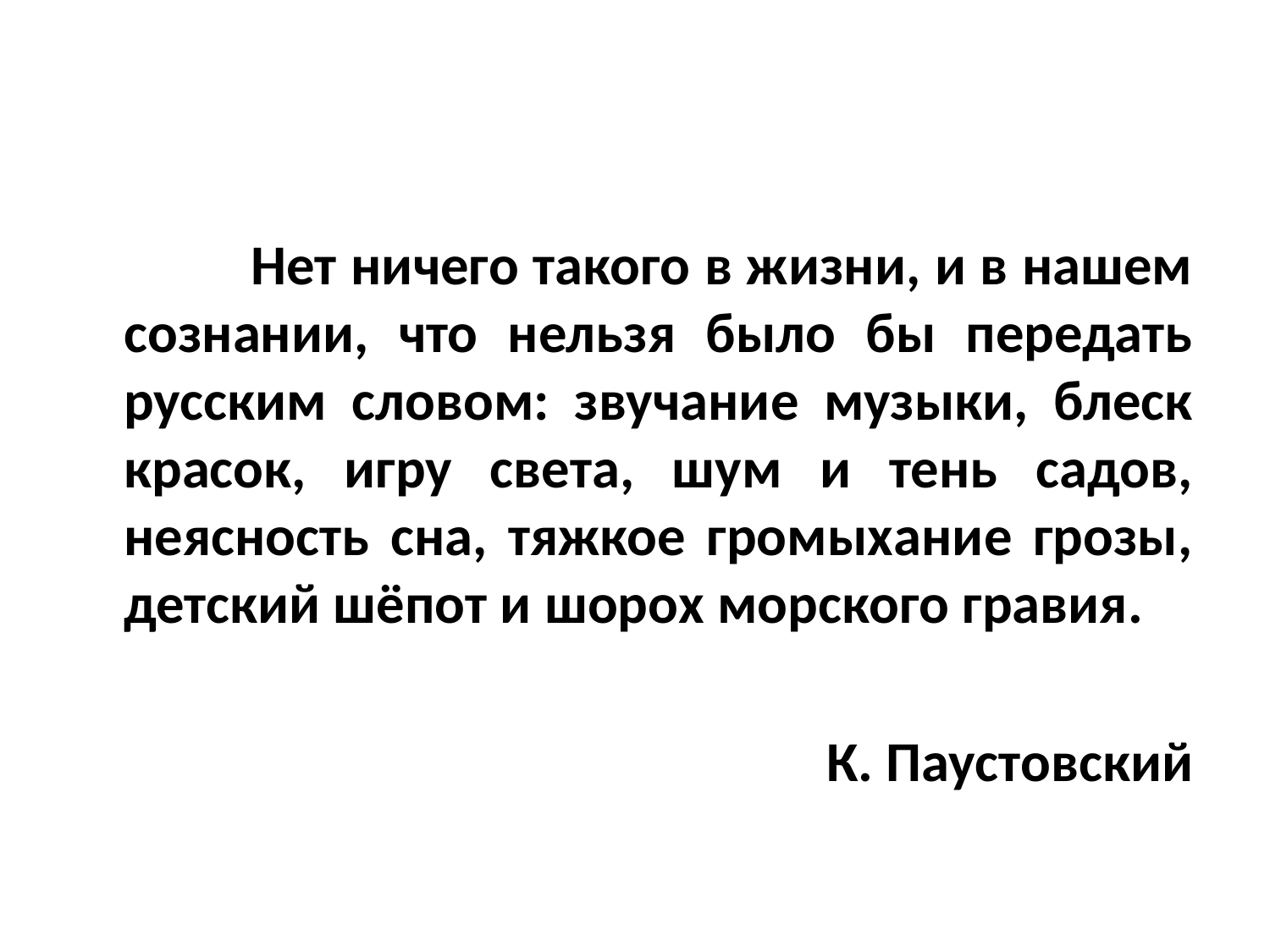

#
		Нет ничего такого в жизни, и в нашем сознании, что нельзя было бы передать русским словом: звучание музыки, блеск красок, игру света, шум и тень садов, неясность сна, тяжкое громыхание грозы, детский шёпот и шорох морского гравия.

 К. Паустовский